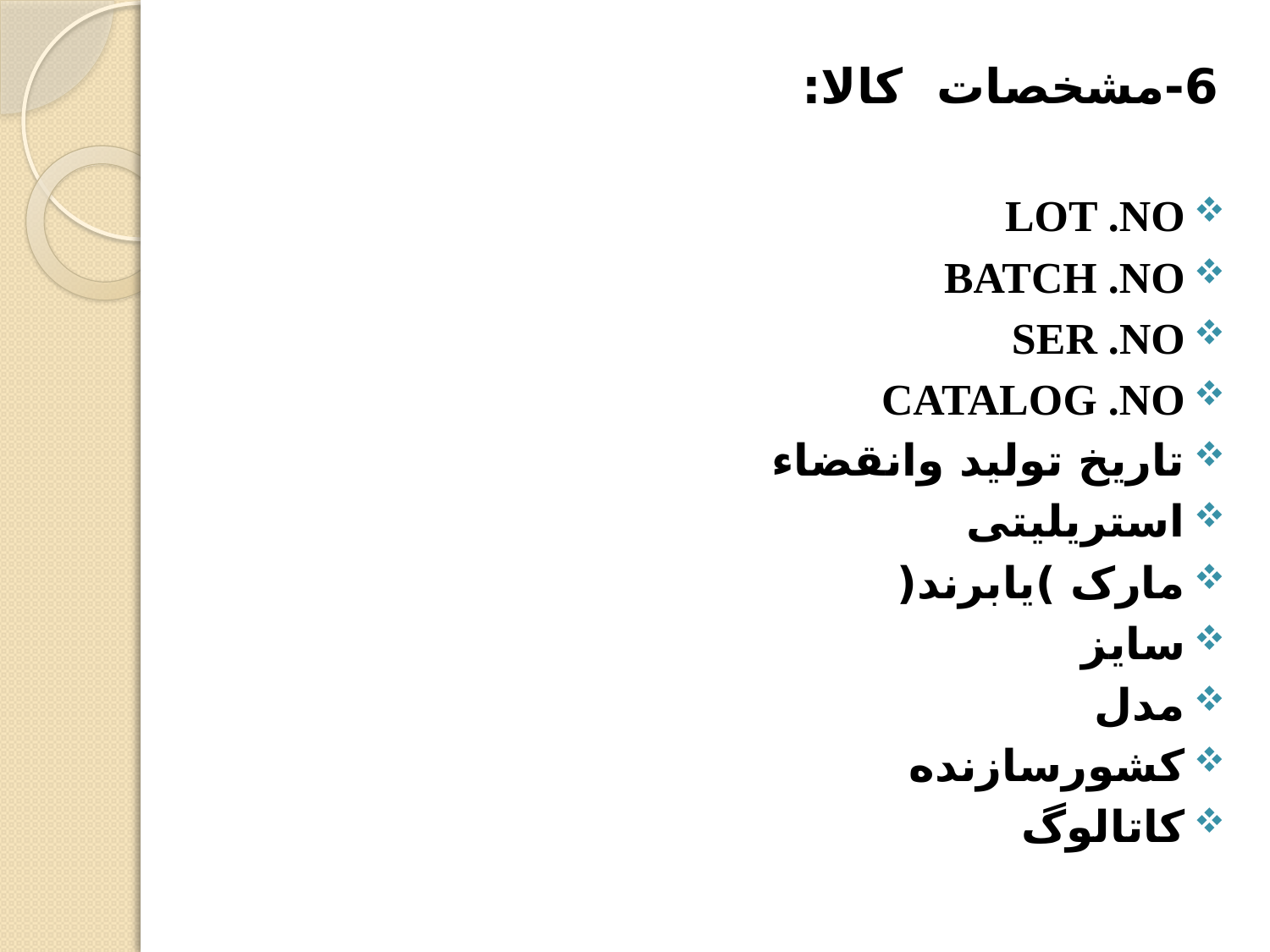

6-مشخصات  کالا:

LOT .NO
BATCH .NO
SER .NO
CATALOG .NO
تاریخ تولید وانقضاء
استریلیتی
مارک )یابرند(
سایز
مدل
کشورسازنده
کاتالوگ